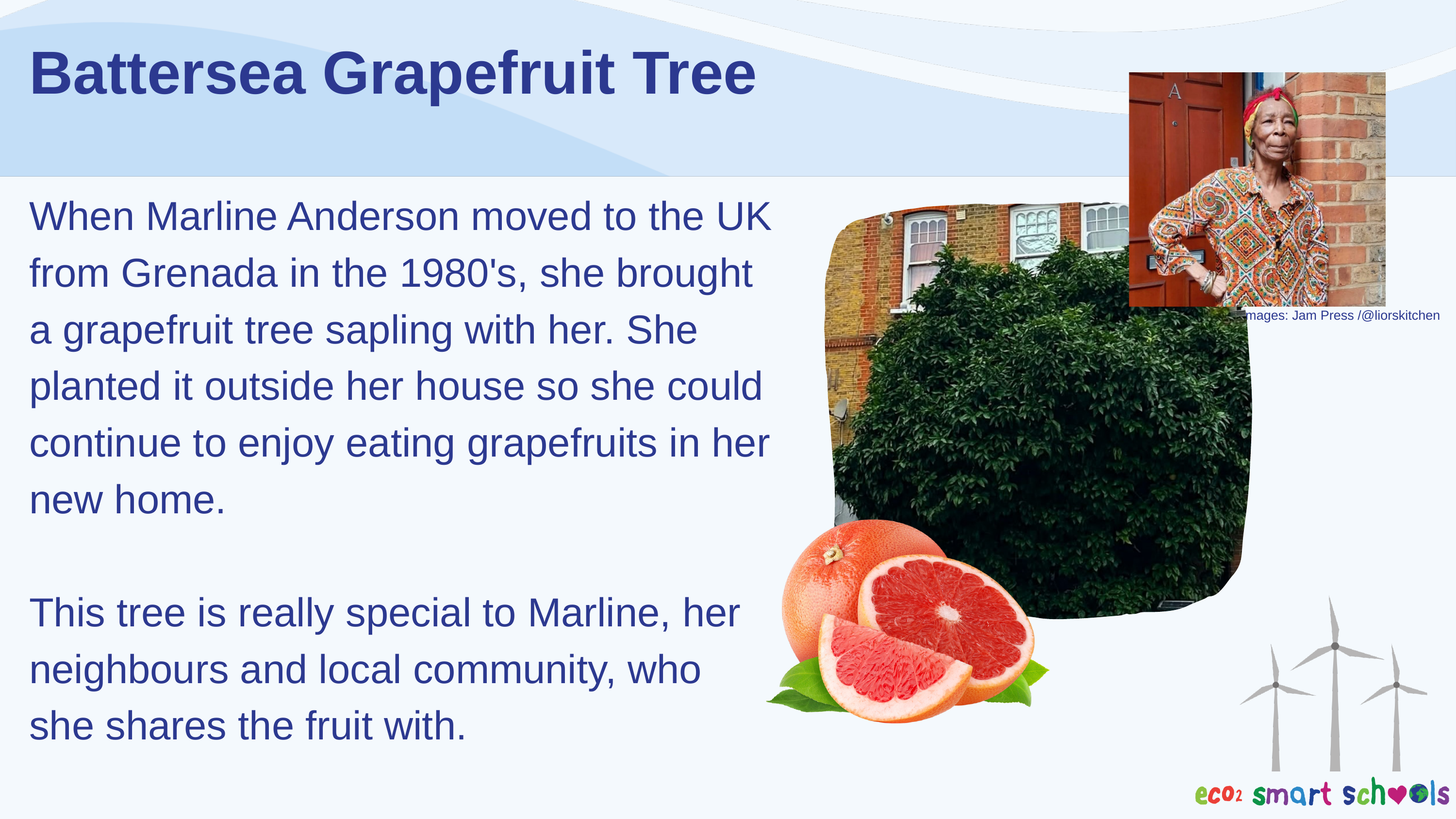

Battersea Grapefruit Tree

When Marline Anderson moved to the UK from Grenada in the 1980's, she brought a grapefruit tree sapling with her. She planted it outside her house so she could continue to enjoy eating grapefruits in her new home.

This tree is really special to Marline, her neighbours and local community, who she shares the fruit with.

Images: Jam Press /@liorskitchen